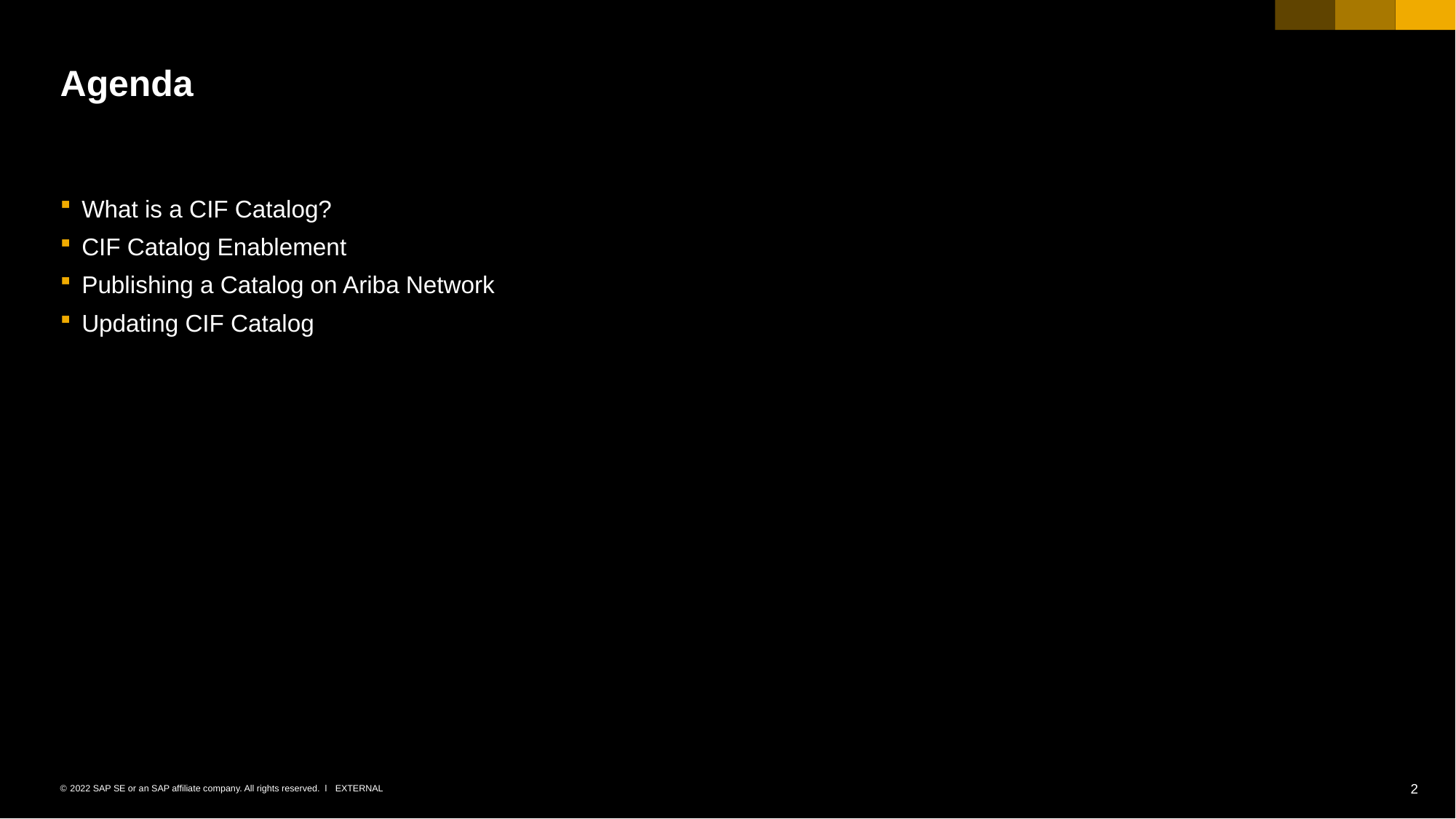

# Agenda
What is a CIF Catalog?
CIF Catalog Enablement
Publishing a Catalog on Ariba Network
Updating CIF Catalog